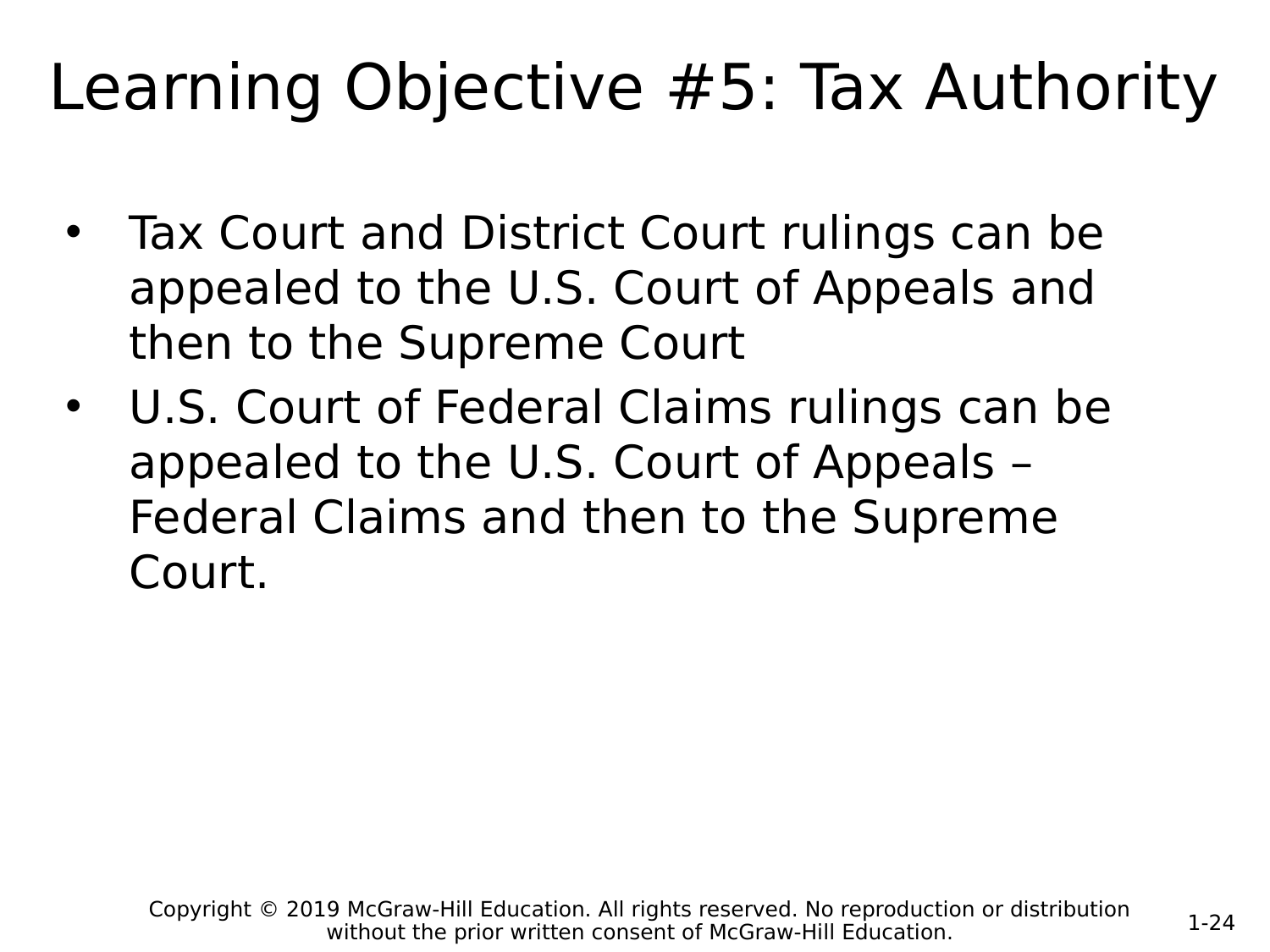

Learning Objective #5: Tax Authority
Tax Court and District Court rulings can be appealed to the U.S. Court of Appeals and then to the Supreme Court
U.S. Court of Federal Claims rulings can be appealed to the U.S. Court of Appeals – Federal Claims and then to the Supreme Court.